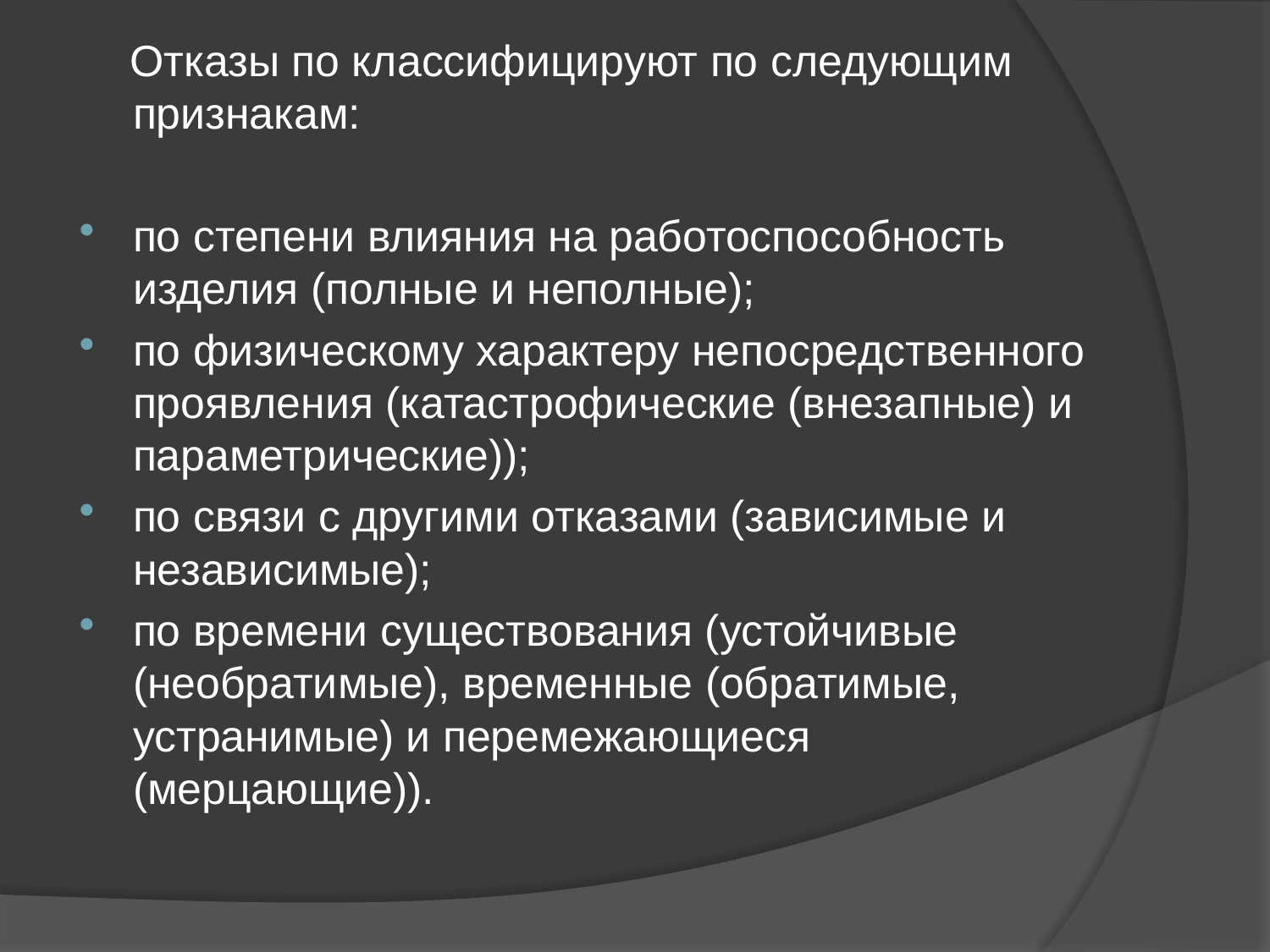

Отказы по классифицируют по следующим признакам:

по степени влияния на работоспособность изделия (полные и неполные);
по физическому характеру непосредственного проявления (катастрофические (внезапные) и параметрические));
по связи с другими отказами (зависимые и независимые);
по времени существования (устойчивые (необратимые), временные (обратимые, устранимые) и перемежающиеся (мерцающие)).

#